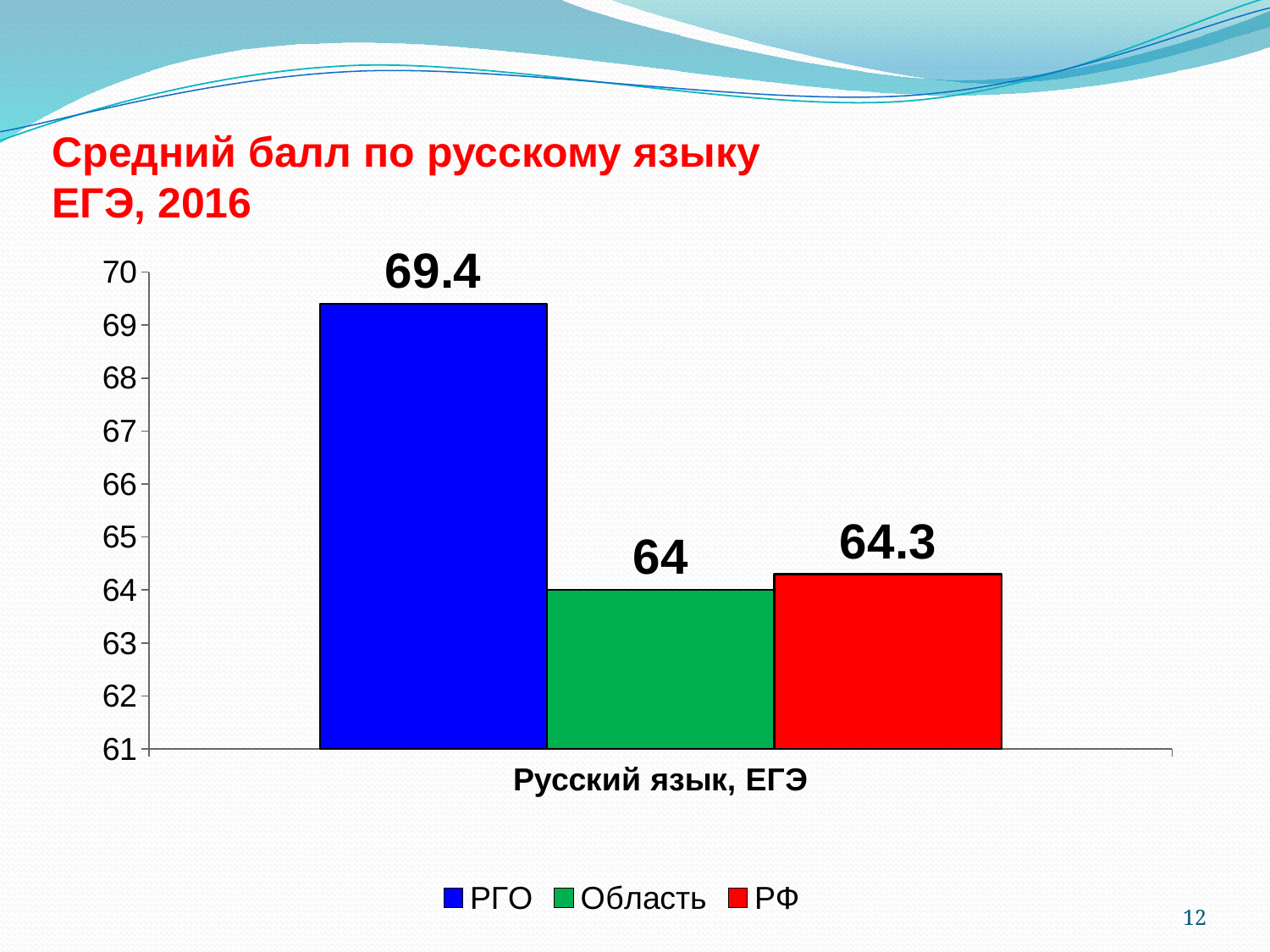

Средний балл по русскому языку ЕГЭ, 2016

### Chart

| Category | РГО | Область | РФ |
|---|---|---|---|
| Русский язык, ЕГЭ | 69.4 | 64.0 | 64.3 |
12